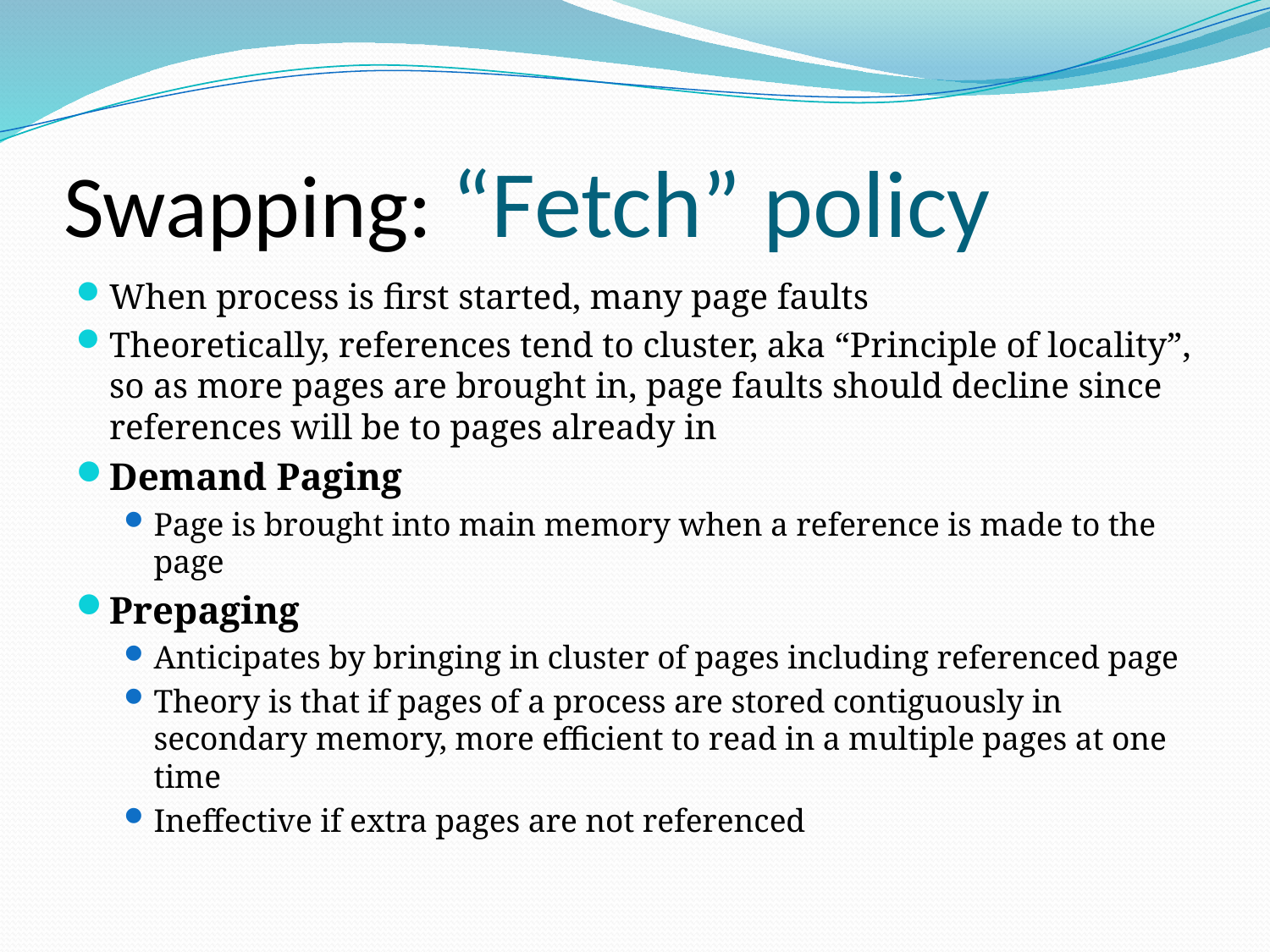

# Swapping: “Fetch” policy
When process is first started, many page faults
Theoretically, references tend to cluster, aka “Principle of locality”, so as more pages are brought in, page faults should decline since references will be to pages already in
Demand Paging
Page is brought into main memory when a reference is made to the page
Prepaging
Anticipates by bringing in cluster of pages including referenced page
Theory is that if pages of a process are stored contiguously in secondary memory, more efficient to read in a multiple pages at one time
Ineffective if extra pages are not referenced